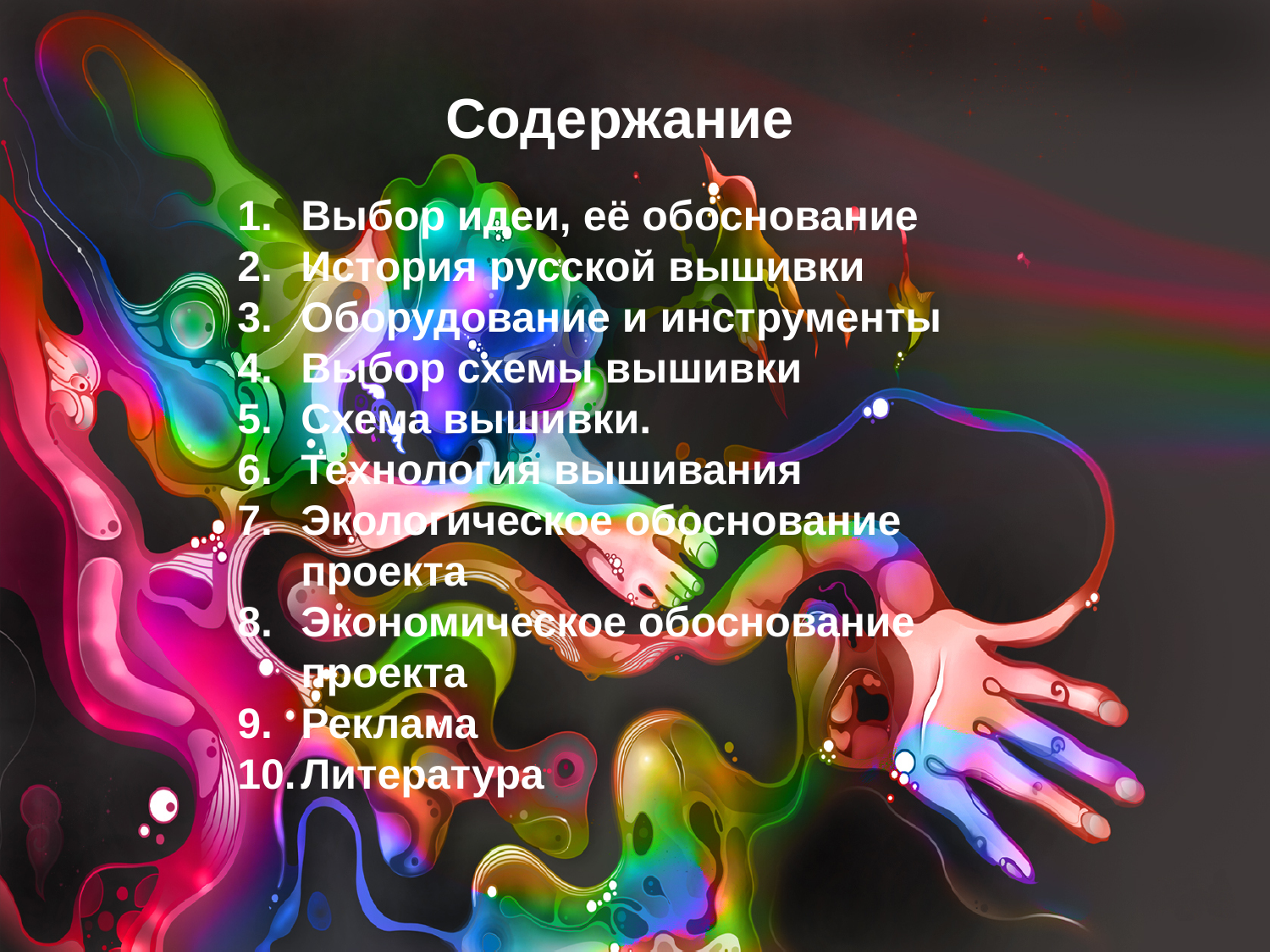

Содержание

Выбор идеи, её обоснование
История русской вышивки
Оборудование и инструменты
Выбор схемы вышивки
Схема вышивки.
Технология вышивания
Экологическое обоснование проекта
Экономическое обоснование проекта
Реклама
Литература